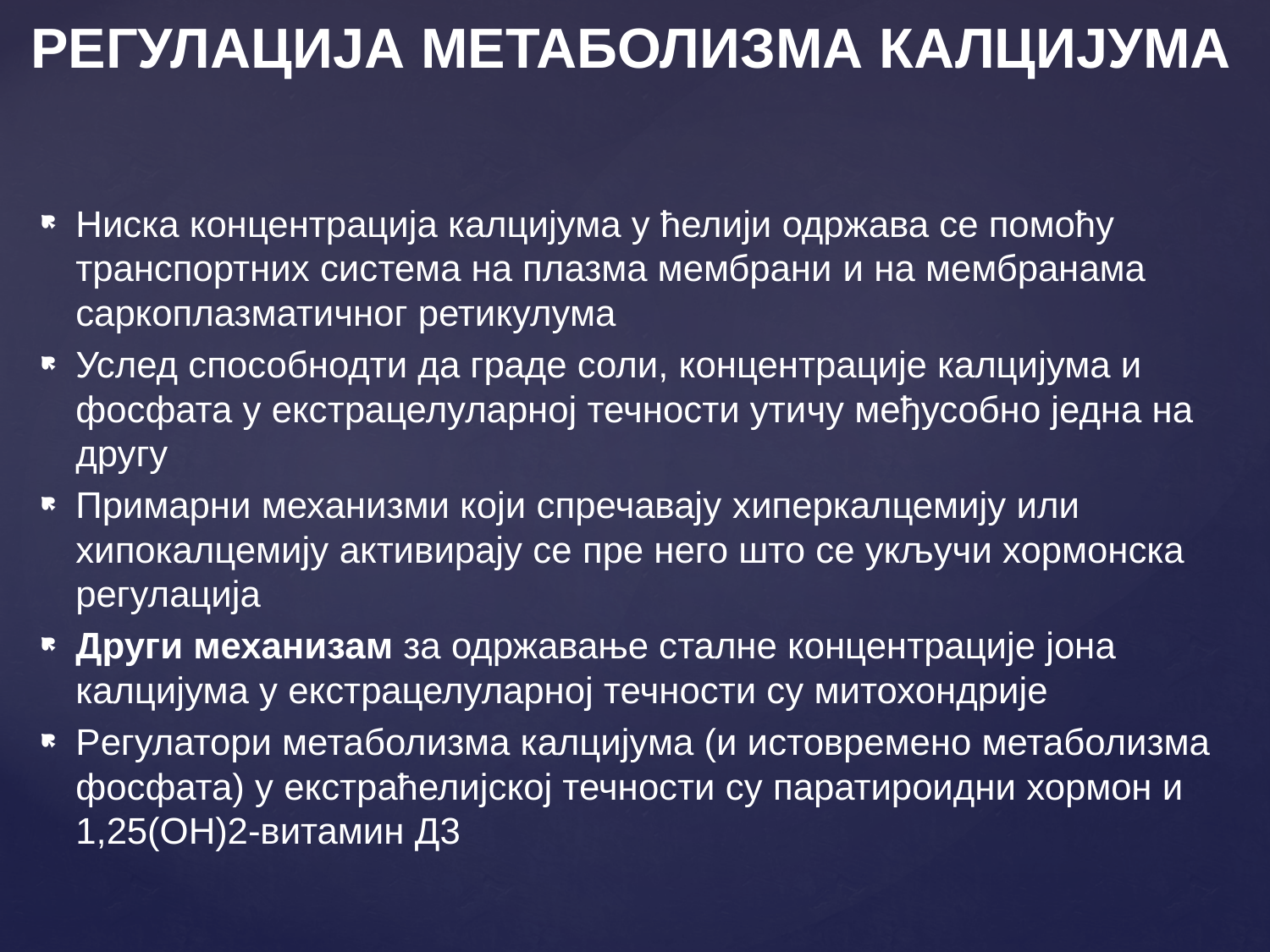

# РЕГУЛАЦИЈА МЕТАБОЛИЗМА КАЛЦИЈУМА
Ниска концентрација калцијума у ћелији одржава се помоћу транспортних система на плазма мембрани и на мембранама саркоплазматичног ретикулума
Услед способнодти да граде соли, концентрације калцијума и фосфата у екстрацелуларној течности утичу међусобно једна на другу
Примарни механизми који спречавају хиперкалцемију или хипокалцемију активирају се пре него што се укључи хормонска регулација
Други механизам за одржавање сталне концентрације јона калцијума у eкстрацелуларној течности су митохондрије
Регулатори метаболизма калцијума (и истовремено метаболизма фосфата) у екстраћелијској течности су паратироидни хормон и 1,25(ОH)2-витамин Д3